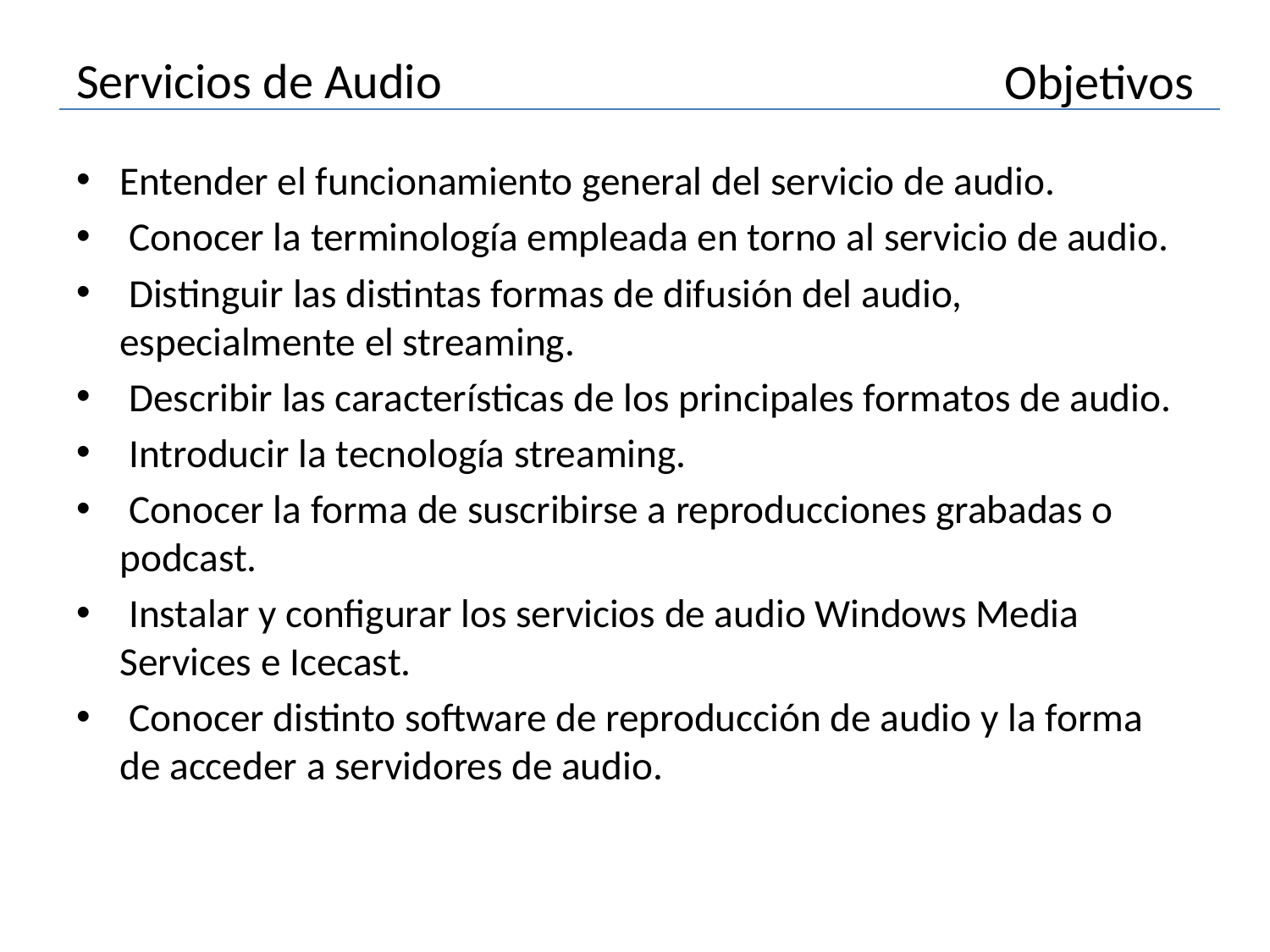

# Servicios de Audio
Objetivos
Entender el funcionamiento general del servicio de audio.
 Conocer la terminología empleada en torno al servicio de audio.
 Distinguir las distintas formas de difusión del audio, especialmente el streaming.
 Describir las características de los principales formatos de audio.
 Introducir la tecnología streaming.
 Conocer la forma de suscribirse a reproducciones grabadas o podcast.
 Instalar y configurar los servicios de audio Windows Media Services e Icecast.
 Conocer distinto software de reproducción de audio y la forma de acceder a servidores de audio.